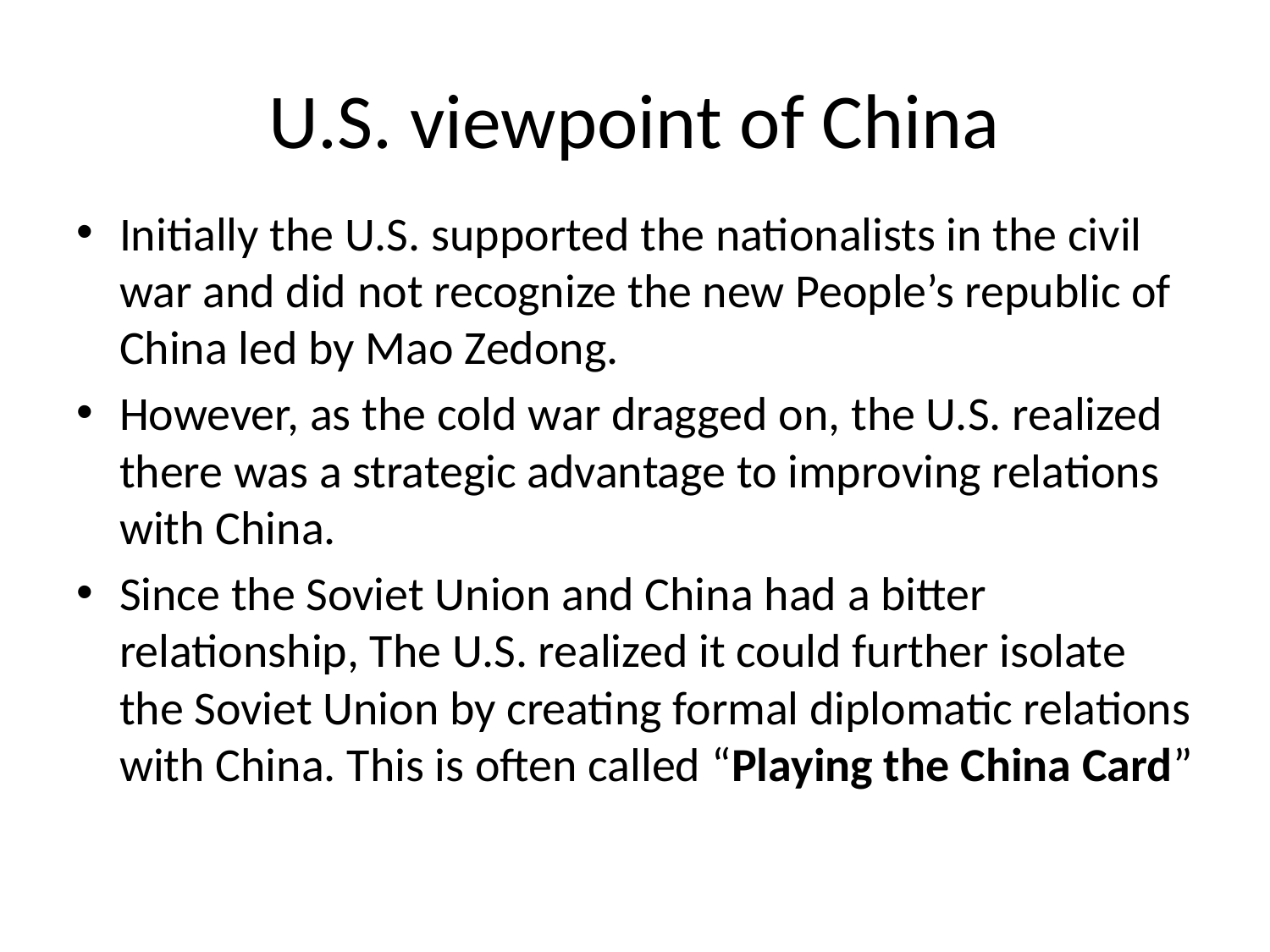

# U.S. viewpoint of China
Initially the U.S. supported the nationalists in the civil war and did not recognize the new People’s republic of China led by Mao Zedong.
However, as the cold war dragged on, the U.S. realized there was a strategic advantage to improving relations with China.
Since the Soviet Union and China had a bitter relationship, The U.S. realized it could further isolate the Soviet Union by creating formal diplomatic relations with China. This is often called “Playing the China Card”